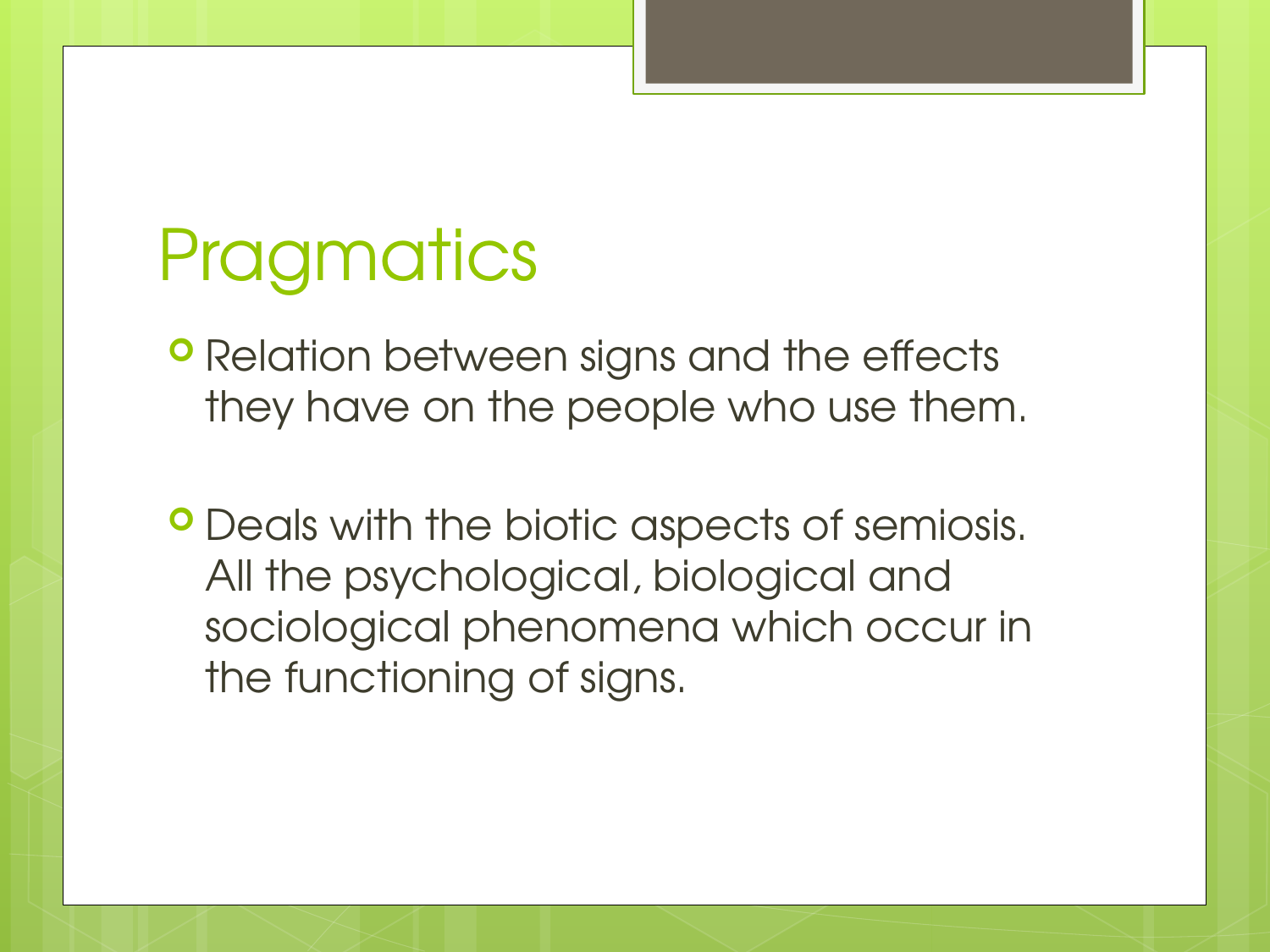

# Pragmatics
Relation between signs and the effects they have on the people who use them.

Deals with the biotic aspects of semiosis. All the psychological, biological and sociological phenomena which occur in the functioning of signs.